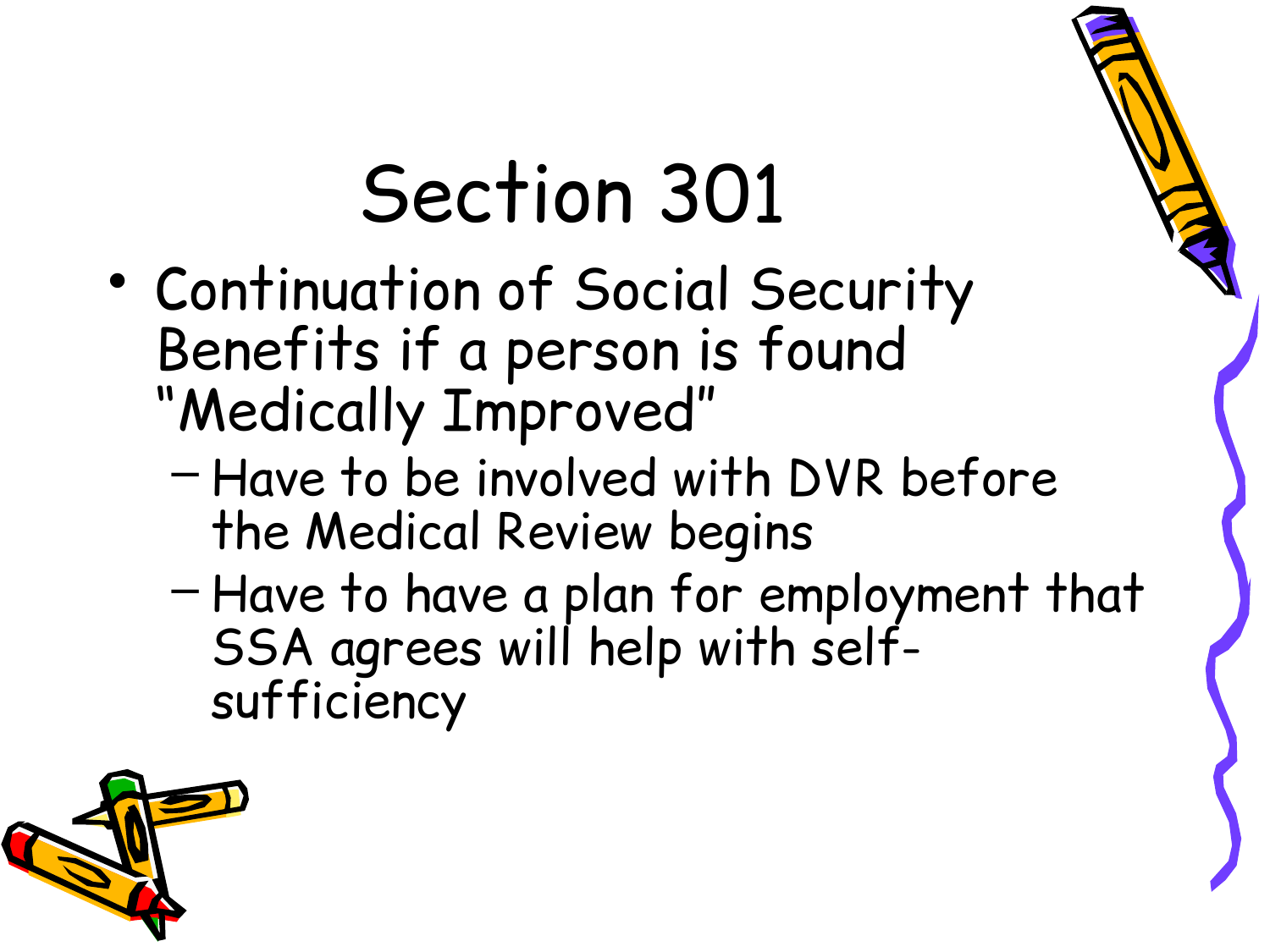

# Section 301
Continuation of Social Security Benefits if a person is found “Medically Improved”
Have to be involved with DVR before the Medical Review begins
Have to have a plan for employment that SSA agrees will help with self-sufficiency